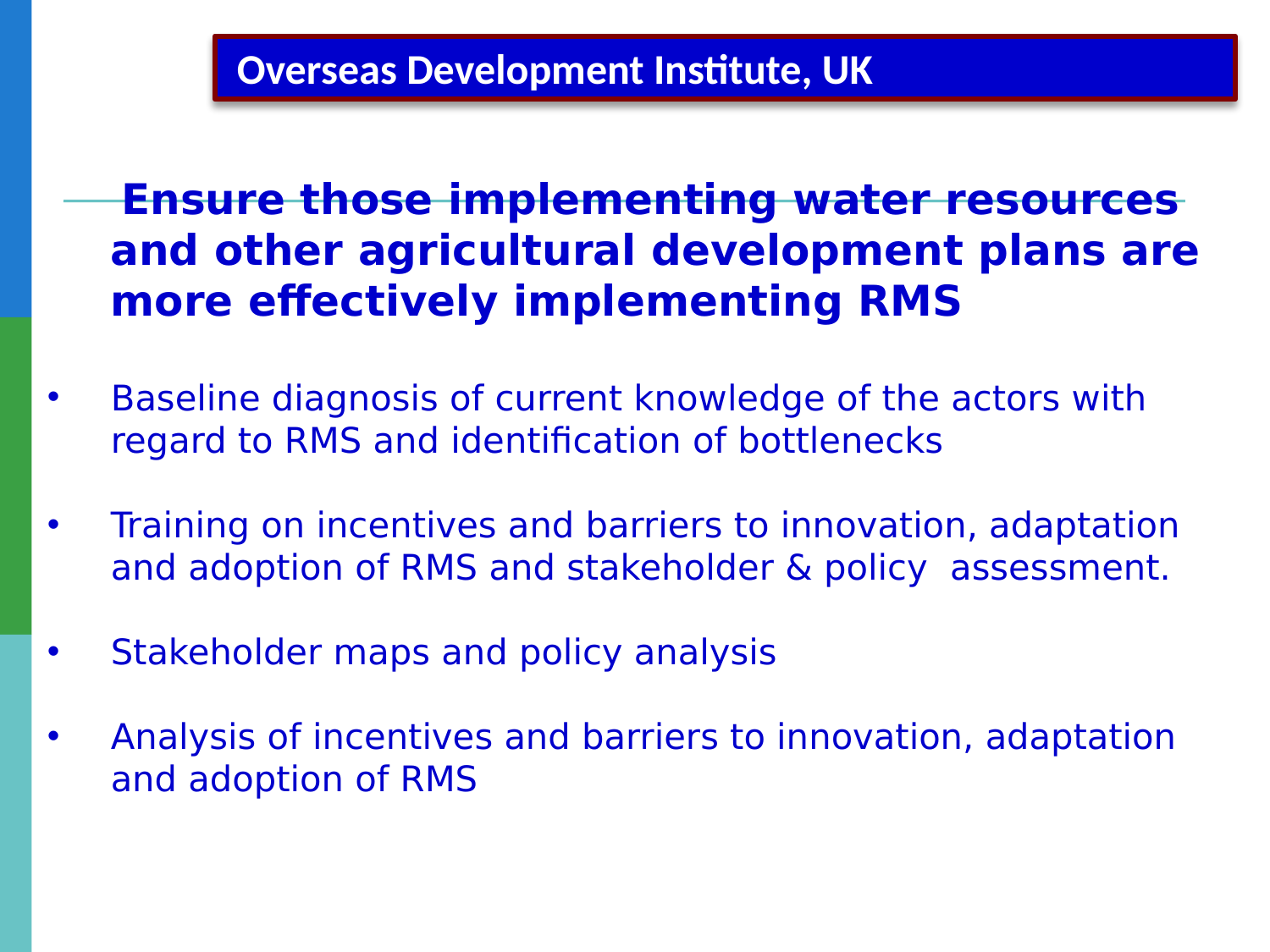

Overseas Development Institute, UK
     Ensure those implementing water resources and other agricultural development plans are more effectively implementing RMS

Baseline diagnosis of current knowledge of the actors with regard to RMS and identification of bottlenecks

Training on incentives and barriers to innovation, adaptation and adoption of RMS and stakeholder & policy  assessment.

Stakeholder maps and policy analysis

Analysis of incentives and barriers to innovation, adaptation and adoption of RMS